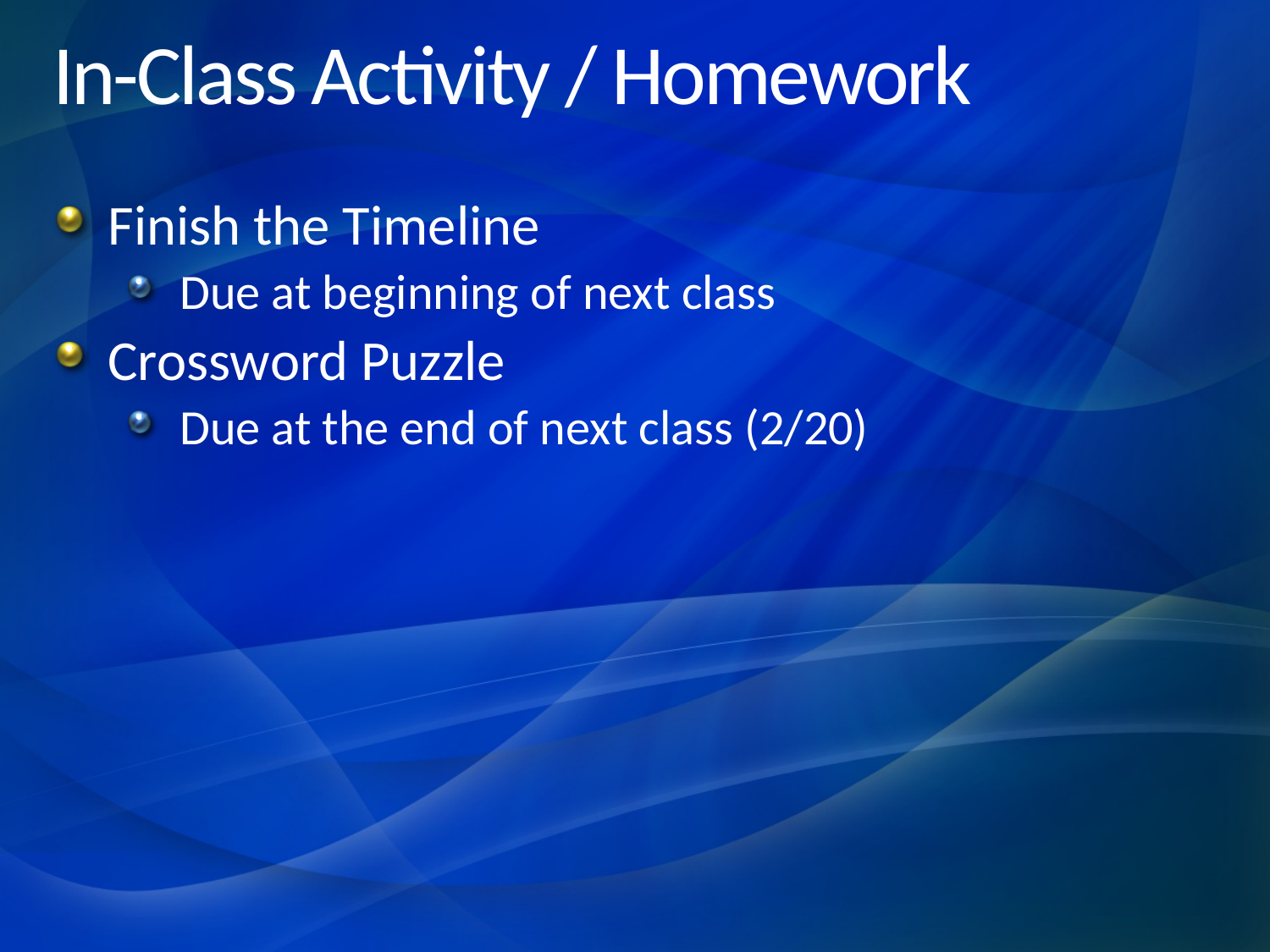

# In-Class Activity / Homework
Finish the Timeline
Due at beginning of next class
Crossword Puzzle
Due at the end of next class (2/20)